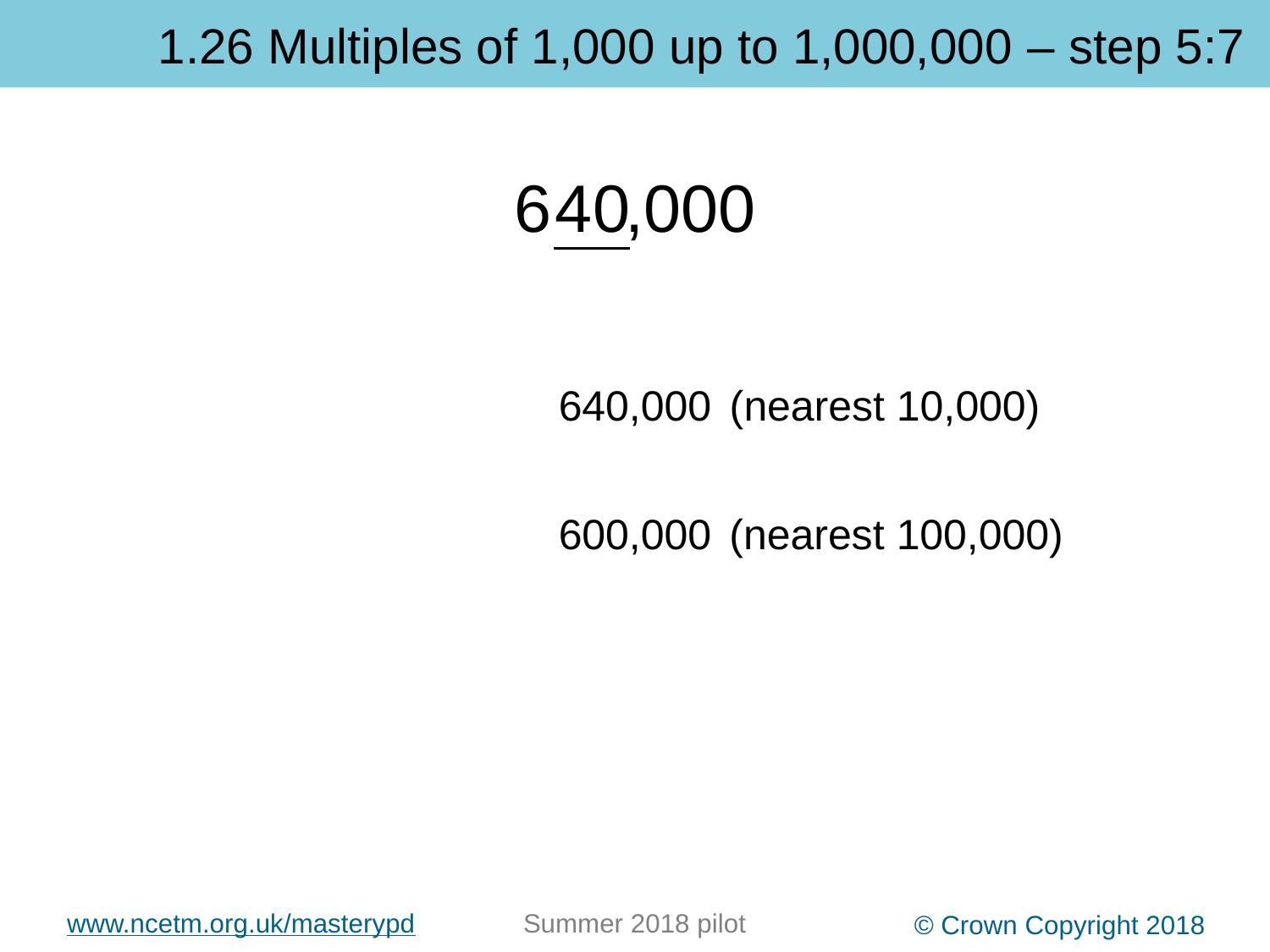

1.26 Multiples of 1,000 up to 1,000,000 – step 5:7
633,000
4
0
640,000
(nearest 10,000)
600,000
(nearest 100,000)